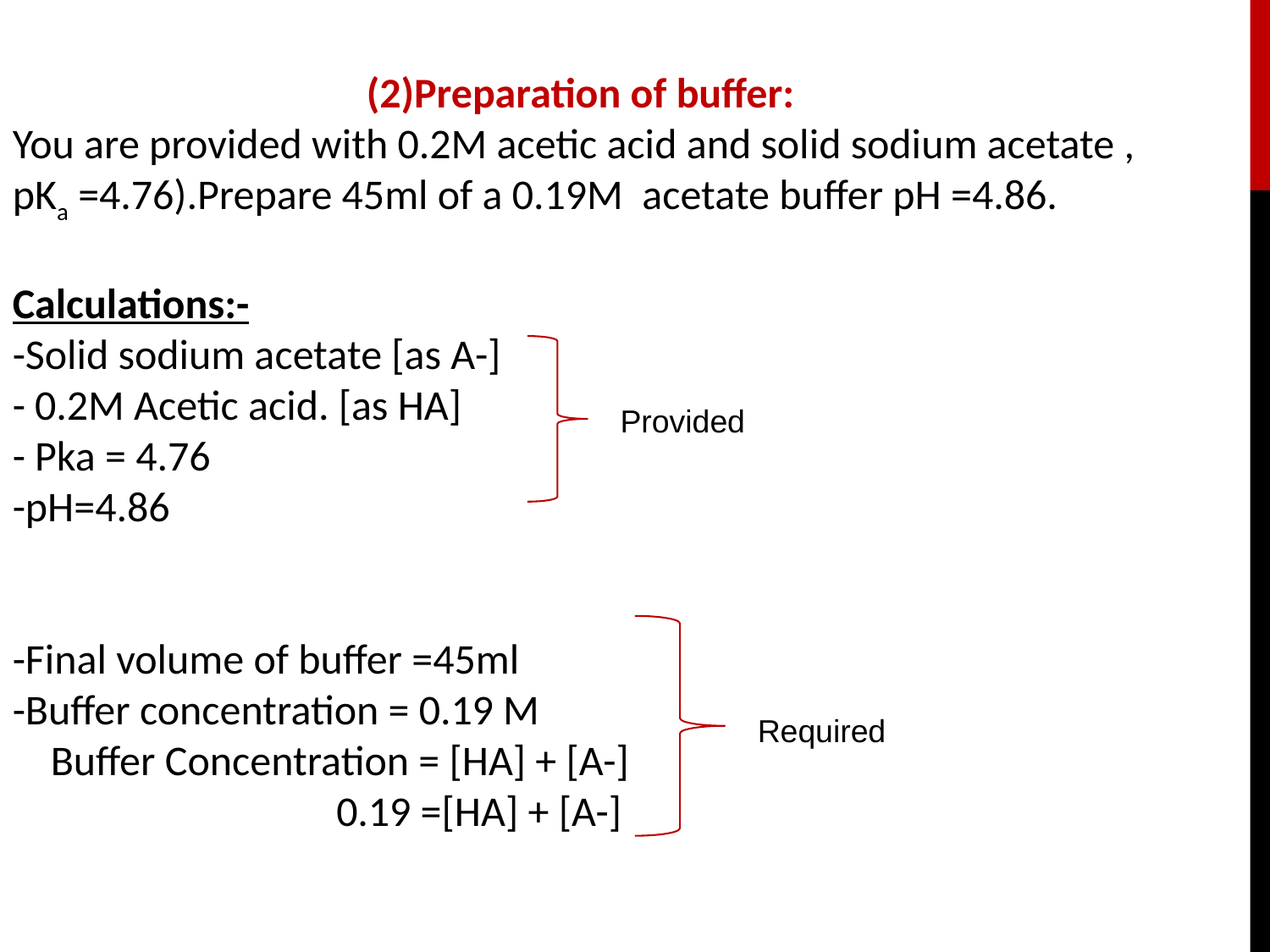

(2)Preparation of buffer:
You are provided with 0.2M acetic acid and solid sodium acetate , pKa =4.76).Prepare 45ml of a 0.19M  acetate buffer pH =4.86.

Calculations:-
-Solid sodium acetate [as A-]
- 0.2M Acetic acid. [as HA]
- Pka = 4.76
-pH=4.86

-Final volume of buffer =45ml
-Buffer concentration = 0.19 M
    Buffer Concentration = [HA] + [A-]
                                  0.19 =[HA] + [A-]

Provided

Required